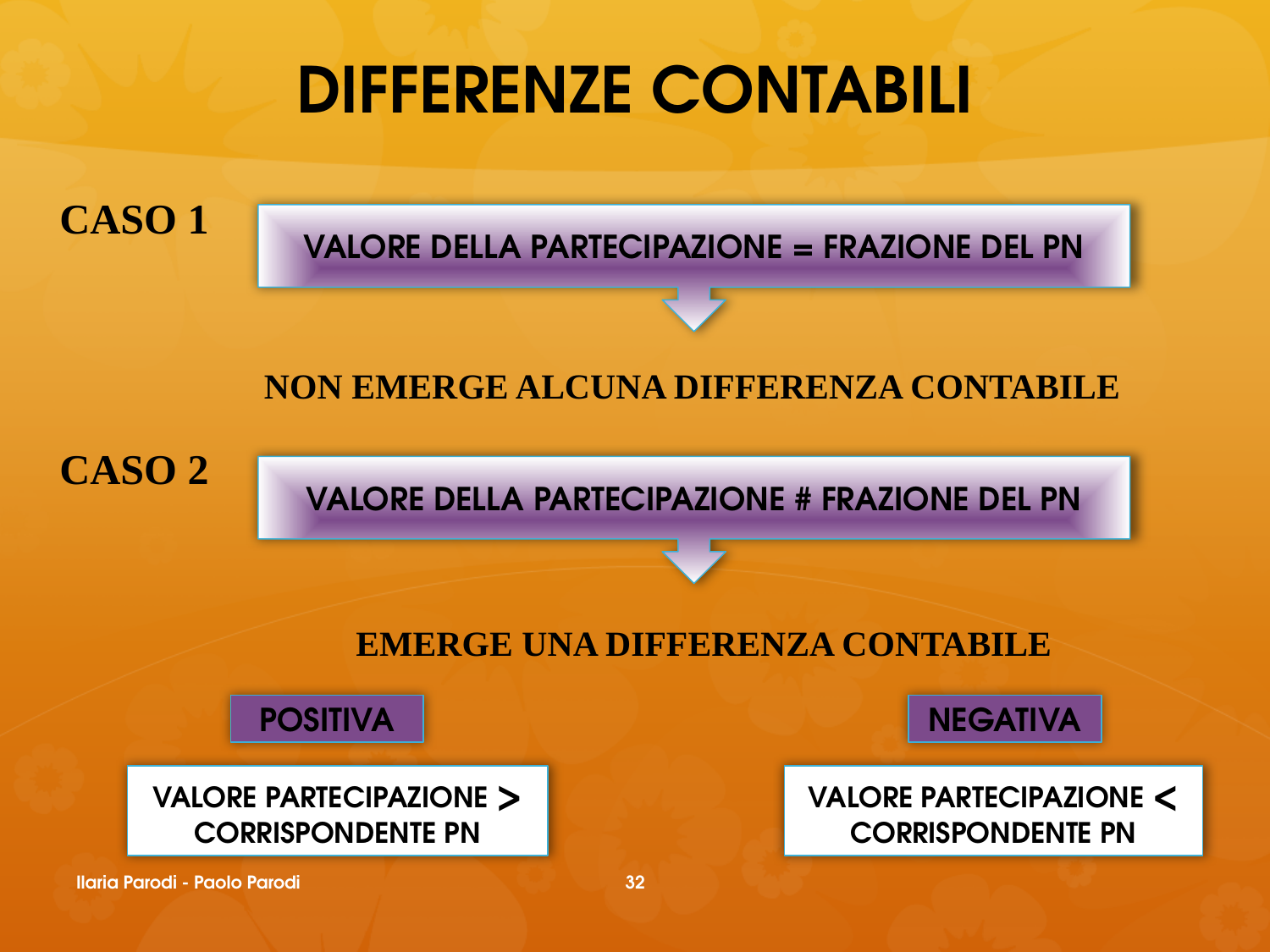

# DIFFERENZE CONTABILI
CASO 1

                       NON EMERGE ALCUNA DIFFERENZA CONTABILE
CASO 2

                            EMERGE UNA DIFFERENZA CONTABILE
VALORE DELLA PARTECIPAZIONE = FRAZIONE DEL PN
VALORE DELLA PARTECIPAZIONE # FRAZIONE DEL PN
POSITIVA
NEGATIVA
VALORE PARTECIPAZIONE > CORRISPONDENTE PN
VALORE PARTECIPAZIONE < CORRISPONDENTE PN
Ilaria Parodi - Paolo Parodi
32